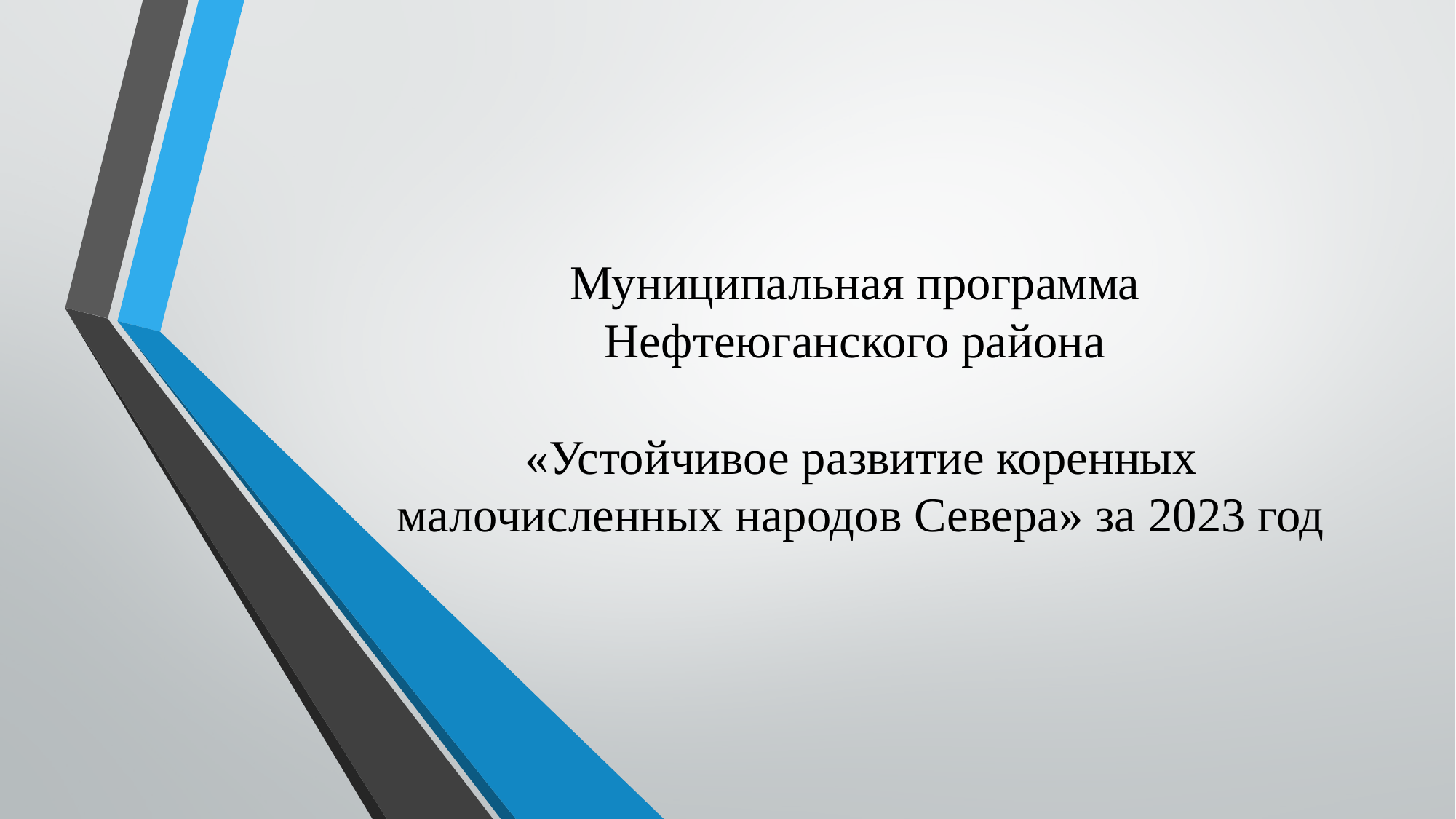

# Муниципальная программа Нефтеюганского района «Устойчивое развитие коренных малочисленных народов Севера» за 2023 год